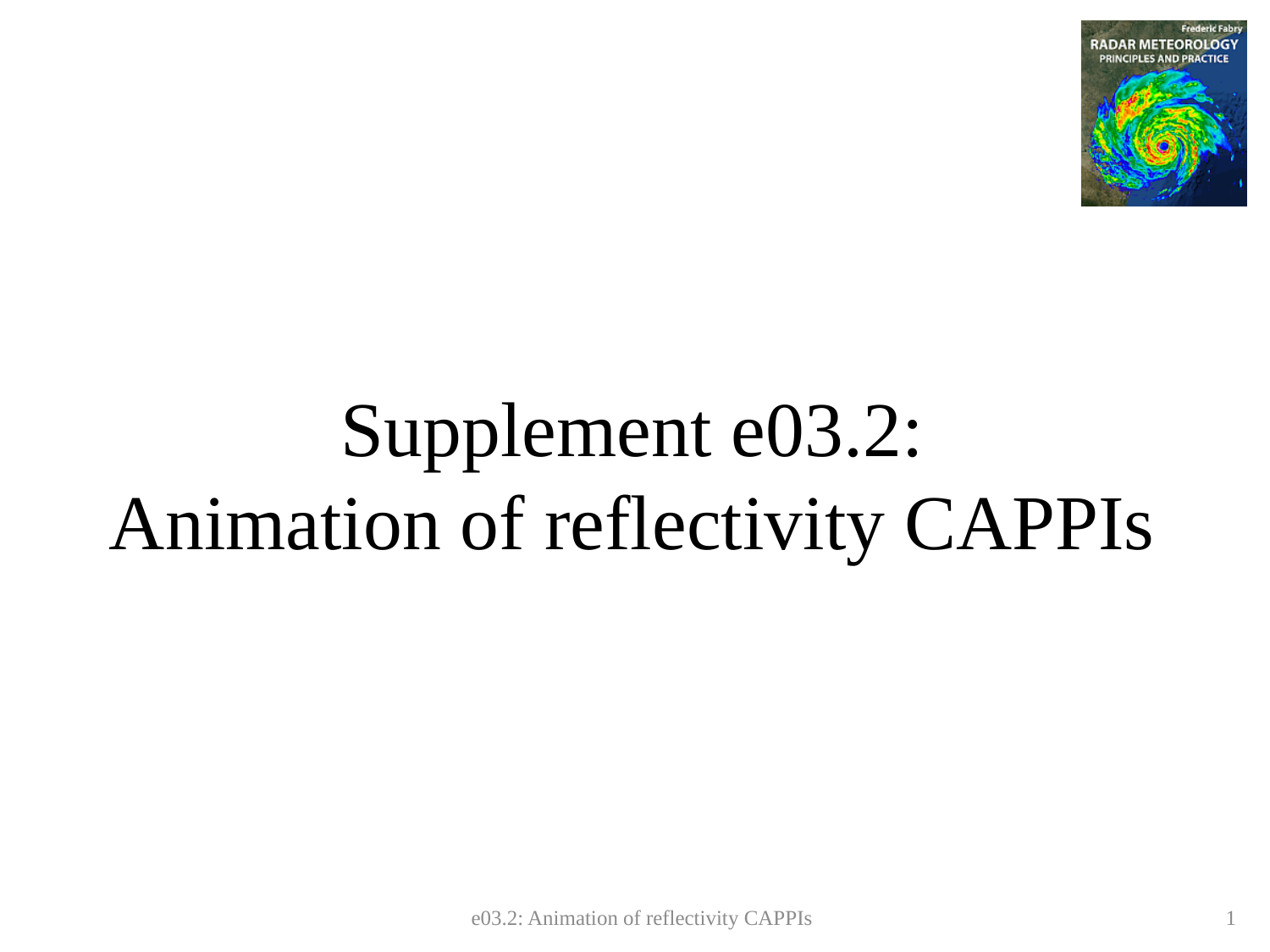

# Supplement e03.2: Animation of reflectivity CAPPIs
e03.2: Animation of reflectivity CAPPIs
1